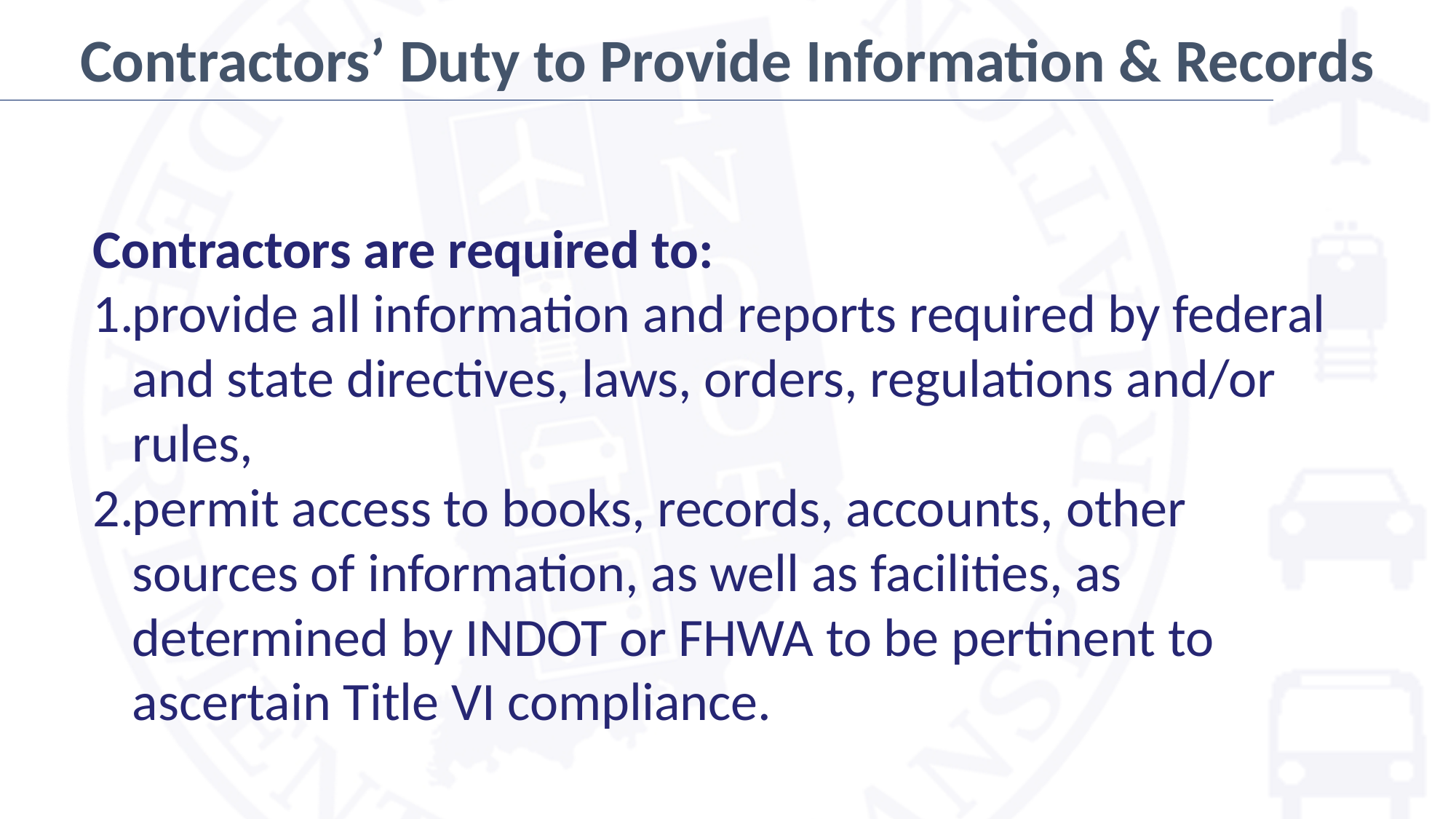

# Contractors’ Duty to Provide Information & Records

Contractors are required to:
provide all information and reports required by federal and state directives, laws, orders, regulations and/or rules,
permit access to books, records, accounts, other sources of information, as well as facilities, as determined by INDOT or FHWA to be pertinent to ascertain Title VI compliance.